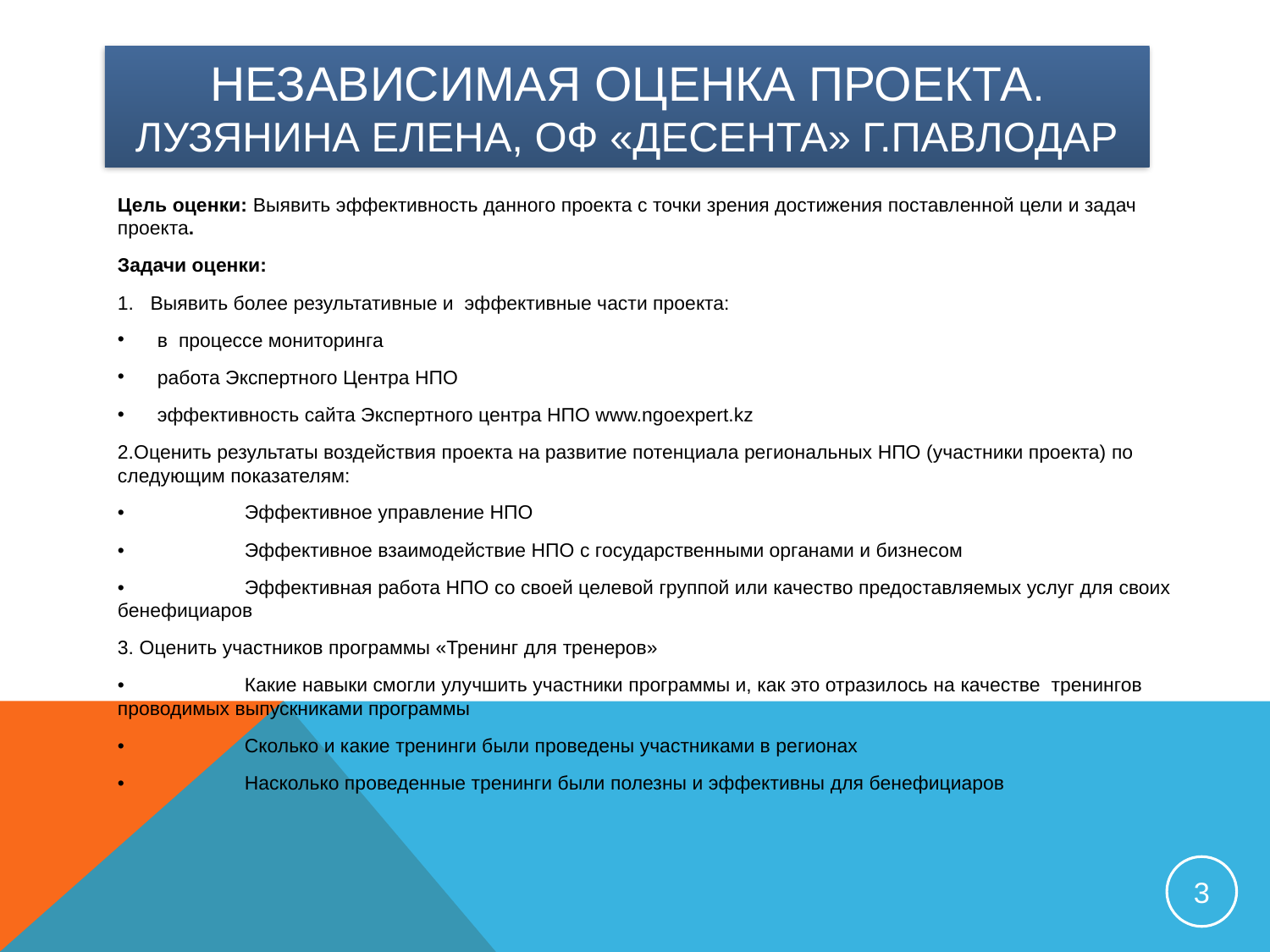

# Независимая оценка проекта. Лузянина елена, ОФ «Десента» г.Павлодар
Цель оценки: Выявить эффективность данного проекта с точки зрения достижения поставленной цели и задач проекта.
Задачи оценки:
1.   Выявить более результативные и  эффективные части проекта:
в  процессе мониторинга
работа Экспертного Центра НПО
эффективность сайта Экспертного центра НПО www.ngoexpert.kz
2.Оценить результаты воздействия проекта на развитие потенциала региональных НПО (участники проекта) по  следующим показателям:
•	Эффективное управление НПО
•	Эффективное взаимодействие НПО с государственными органами и бизнесом
•	Эффективная работа НПО со своей целевой группой или качество предоставляемых услуг для своих бенефициаров
3. Оценить участников программы «Тренинг для тренеров»
•	Какие навыки смогли улучшить участники программы и, как это отразилось на качестве  тренингов проводимых выпускниками программы
•	Сколько и какие тренинги были проведены участниками в регионах
•	Насколько проведенные тренинги были полезны и эффективны для бенефициаров

3